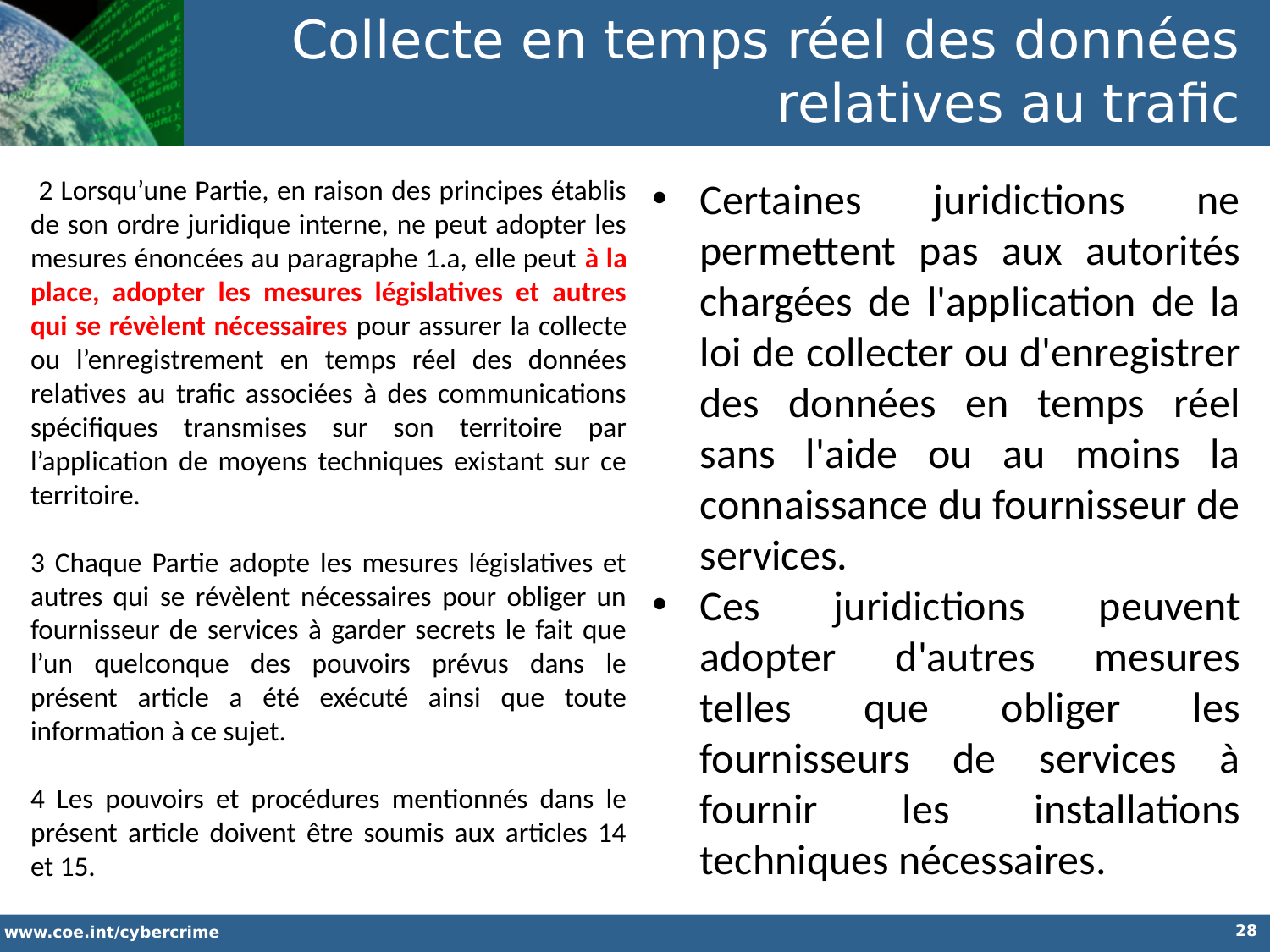

Collecte en temps réel des données relatives au trafic
 2 Lorsqu’une Partie, en raison des principes établis de son ordre juridique interne, ne peut adopter les mesures énoncées au paragraphe 1.a, elle peut à la place, adopter les mesures législatives et autres qui se révèlent nécessaires pour assurer la collecte ou l’enregistrement en temps réel des données relatives au trafic associées à des communications spécifiques transmises sur son territoire par l’application de moyens techniques existant sur ce territoire.

3 Chaque Partie adopte les mesures législatives et autres qui se révèlent nécessaires pour obliger un fournisseur de services à garder secrets le fait que l’un quelconque des pouvoirs prévus dans le présent article a été exécuté ainsi que toute information à ce sujet.

4 Les pouvoirs et procédures mentionnés dans le présent article doivent être soumis aux articles 14 et 15.
Certaines juridictions ne permettent pas aux autorités chargées de l'application de la loi de collecter ou d'enregistrer des données en temps réel sans l'aide ou au moins la connaissance du fournisseur de services.
Ces juridictions peuvent adopter d'autres mesures telles que obliger les fournisseurs de services à fournir les installations techniques nécessaires.